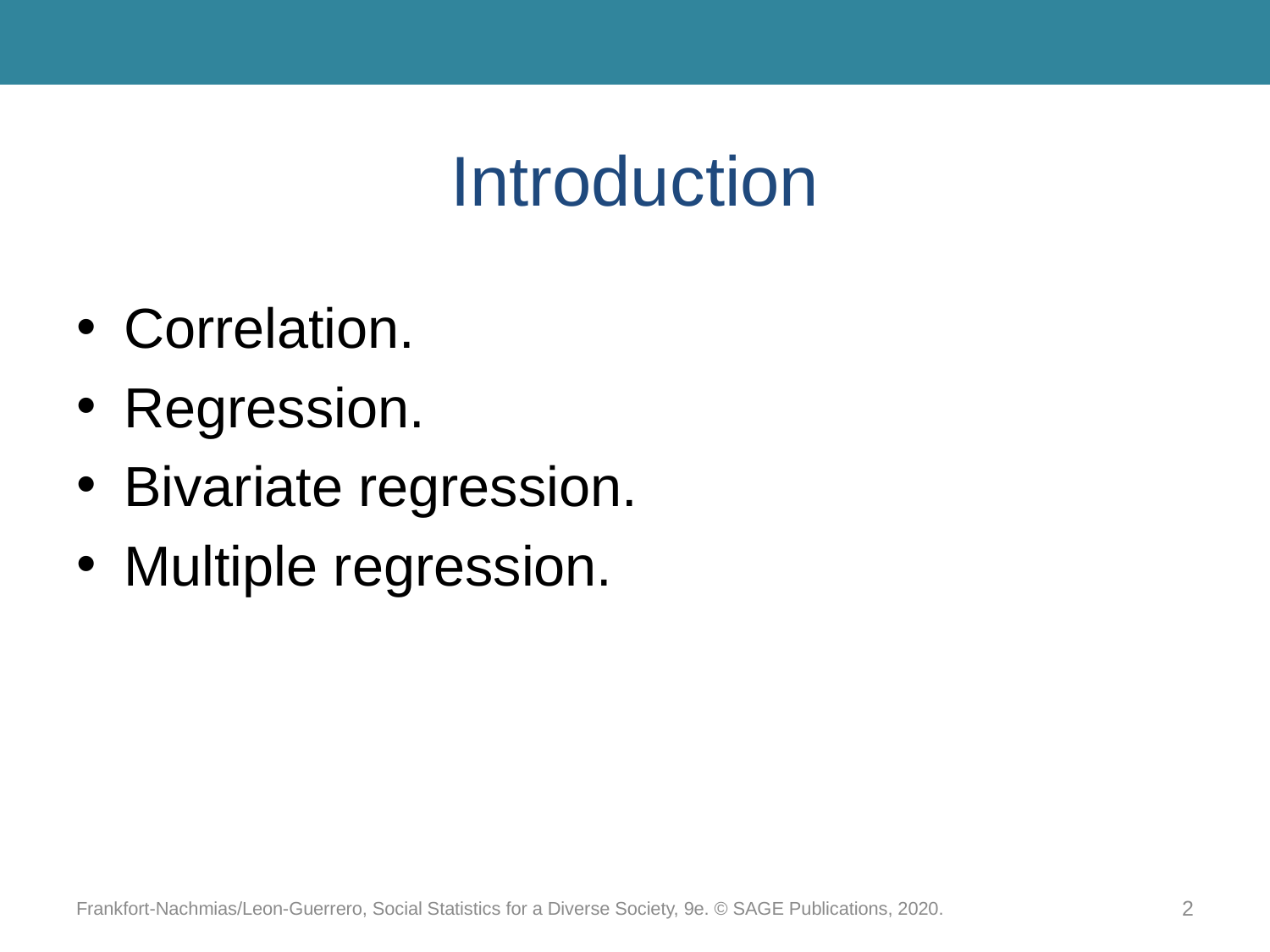

# Introduction
Correlation.
Regression.
Bivariate regression.
Multiple regression.
Frankfort-Nachmias/Leon-Guerrero, Social Statistics for a Diverse Society, 9e. © SAGE Publications, 2020.
2